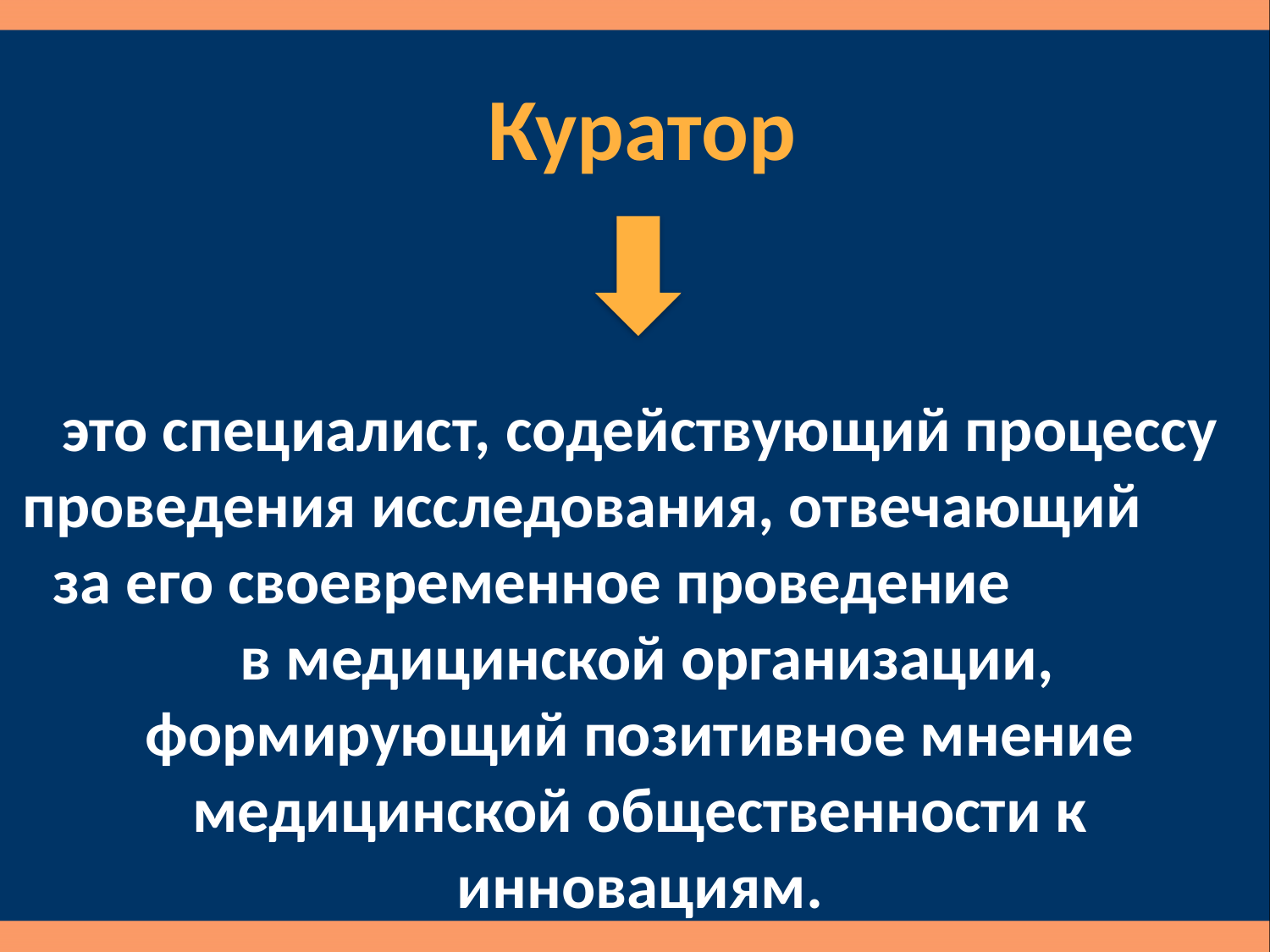

Куратор

это специалист, содействующий процессу проведения исследования, отвечающий           за его своевременное проведение                   в медицинской организации, формирующий позитивное мнение медицинской общественности к инновациям.